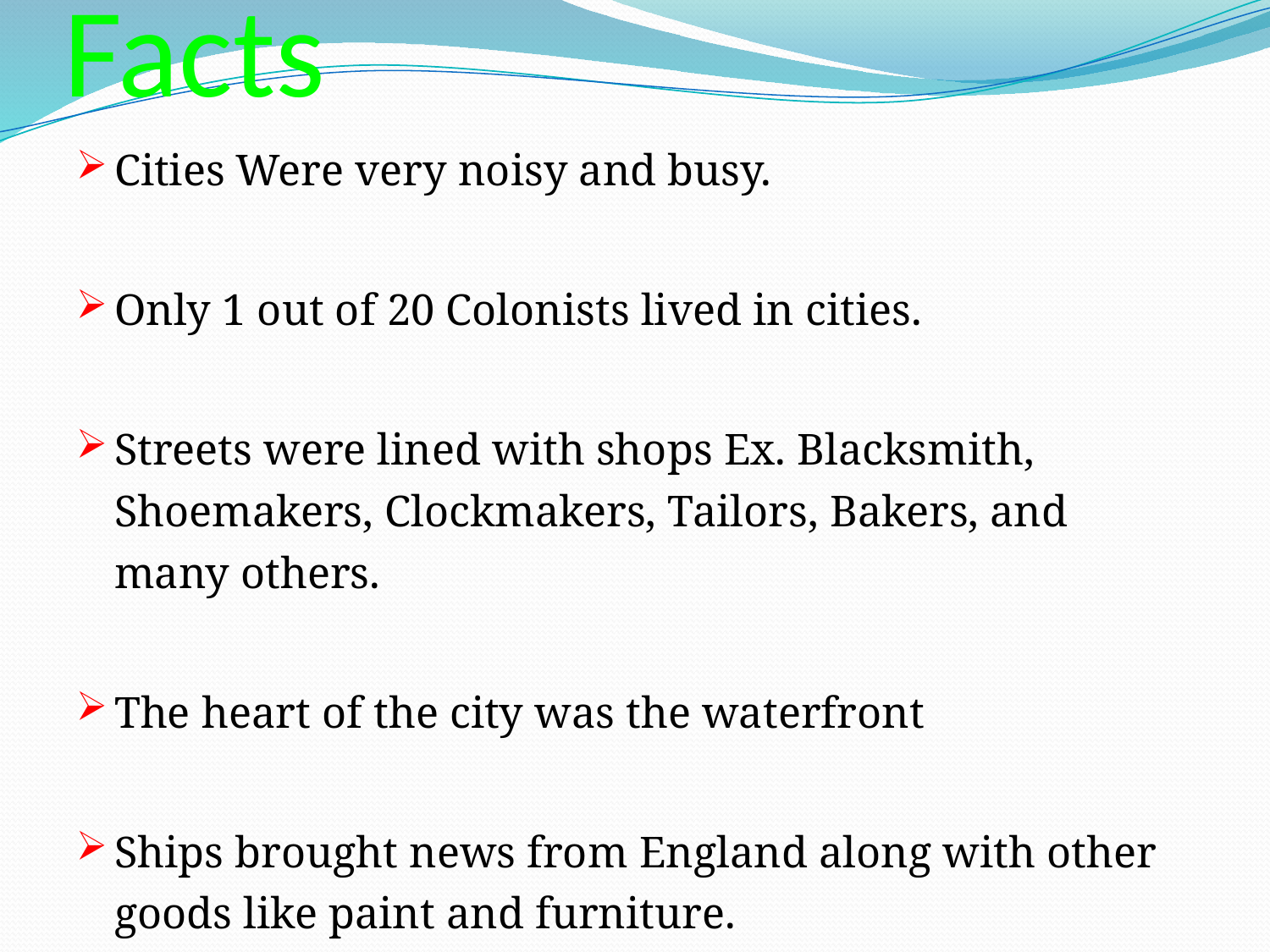

# Facts
Cities Were very noisy and busy.

Only 1 out of 20 Colonists lived in cities.

Streets were lined with shops Ex. Blacksmith, Shoemakers, Clockmakers, Tailors, Bakers, and many others.

The heart of the city was the waterfront

Ships brought news from England along with other goods like paint and furniture.